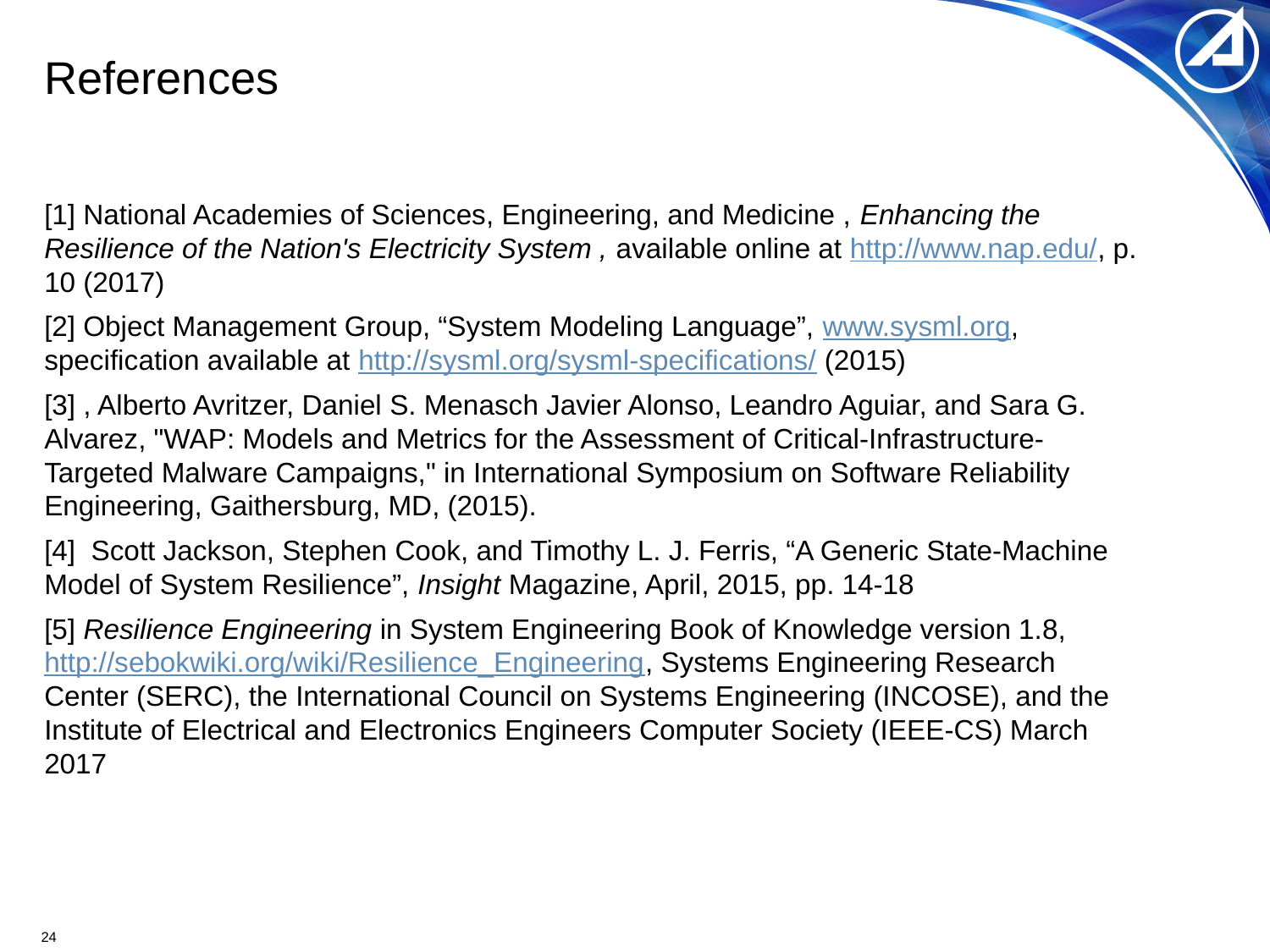

# References
[1] National Academies of Sciences, Engineering, and Medicine , Enhancing the Resilience of the Nation's Electricity System , available online at http://www.nap.edu/, p. 10 (2017)
[2] Object Management Group, “System Modeling Language”, www.sysml.org, specification available at http://sysml.org/sysml-specifications/ (2015)
[3] , Alberto Avritzer, Daniel S. Menasch Javier Alonso, Leandro Aguiar, and Sara G. Alvarez, "WAP: Models and Metrics for the Assessment of Critical-Infrastructure-Targeted Malware Campaigns," in International Symposium on Software Reliability Engineering, Gaithersburg, MD, (2015).
[4]  Scott Jackson, Stephen Cook, and Timothy L. J. Ferris, “A Generic State-Machine  Model of System Resilience”, Insight Magazine, April, 2015, pp. 14-18
[5] Resilience Engineering in System Engineering Book of Knowledge version 1.8, http://sebokwiki.org/wiki/Resilience_Engineering, Systems Engineering Research Center (SERC), the International Council on Systems Engineering (INCOSE), and the Institute of Electrical and Electronics Engineers Computer Society (IEEE-CS) March 2017